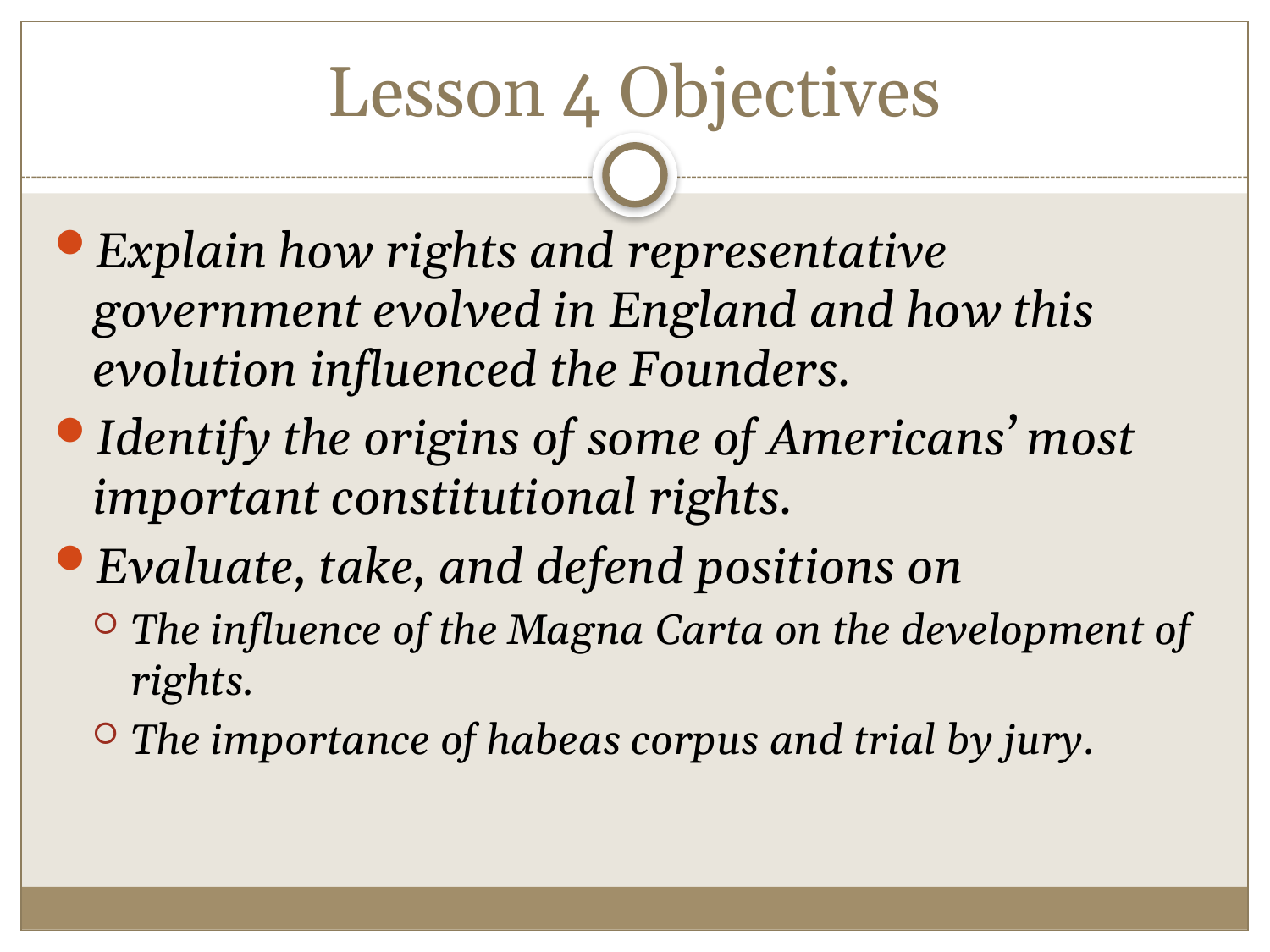

# Lesson 4 Objectives
Explain how rights and representative government evolved in England and how this evolution influenced the Founders.
Identify the origins of some of Americans’ most important constitutional rights.
Evaluate, take, and defend positions on
The influence of the Magna Carta on the development of rights.
The importance of habeas corpus and trial by jury.